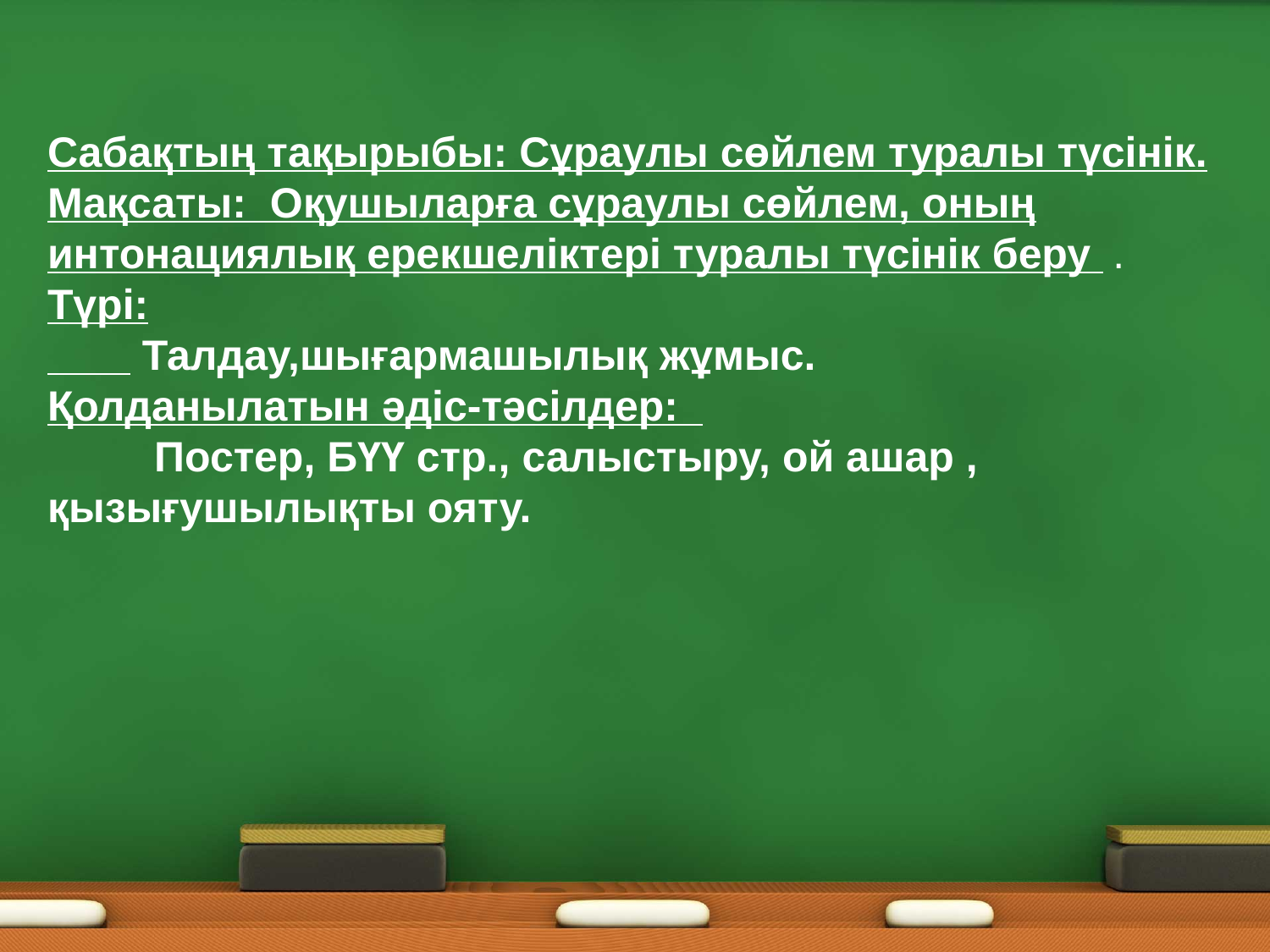

Сабақтың тақырыбы: Сұраулы сөйлем туралы түсінік.
Мақсаты:  Оқушыларға сұраулы сөйлем, оның интонациялық ерекшеліктері туралы түсінік беру  .
Түрі:
        Талдау,шығармашылық жұмыс.
Қолданылатын әдіс-тәсілдер:
         Постер, БҮҮ стр., салыстыру, ой ашар , қызығушылықты ояту.